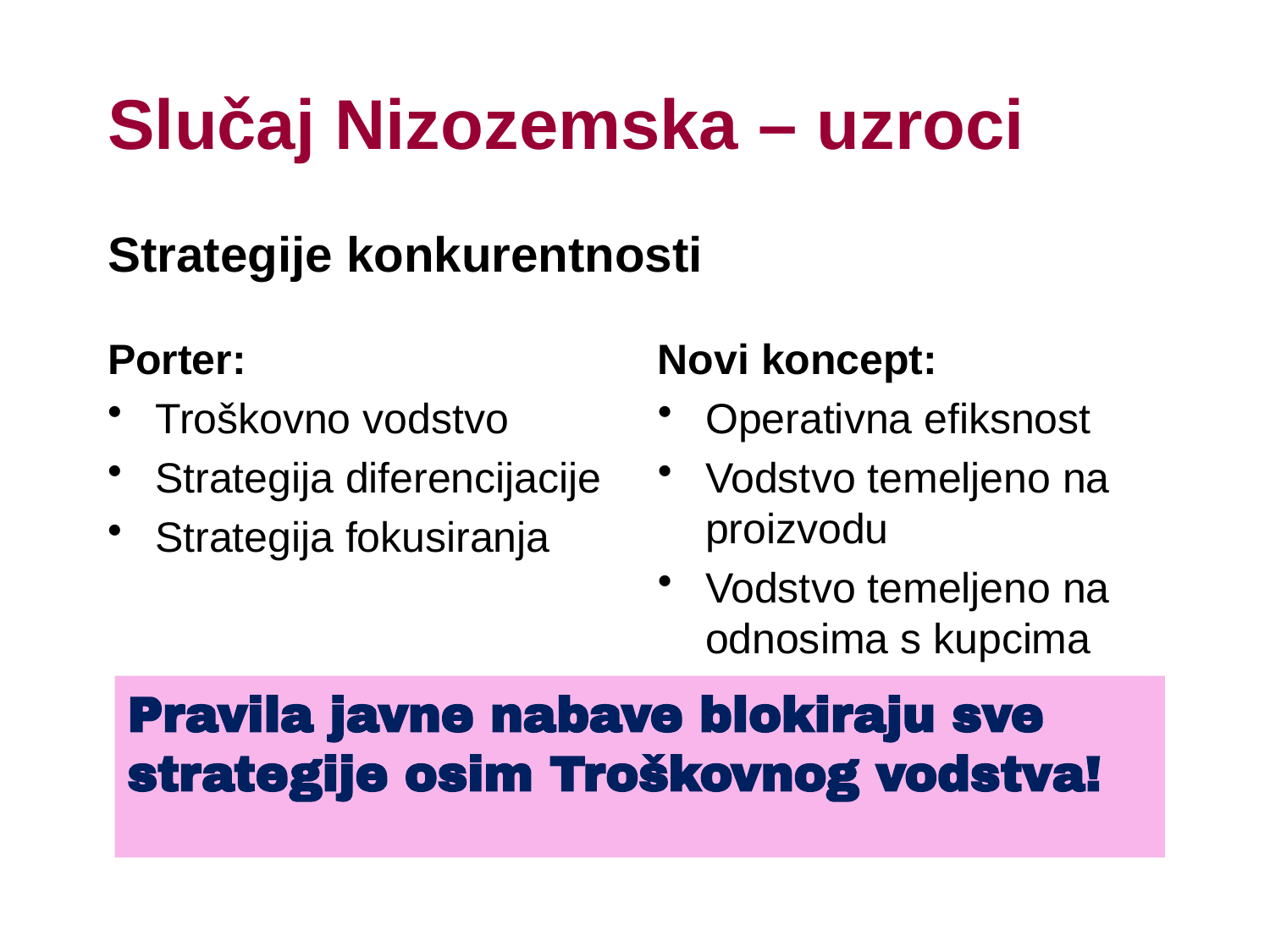

# Slučaj Nizozemska – uzroci Strategije konkurentnosti
Porter:
Troškovno vodstvo
Strategija diferencijacije
Strategija fokusiranja

Novi koncept:
Operativna efiksnost
Vodstvo temeljeno na proizvodu
Vodstvo temeljeno na odnosima s kupcima
Pravila javne nabave blokiraju sve strategije osim Troškovnog vodstva!